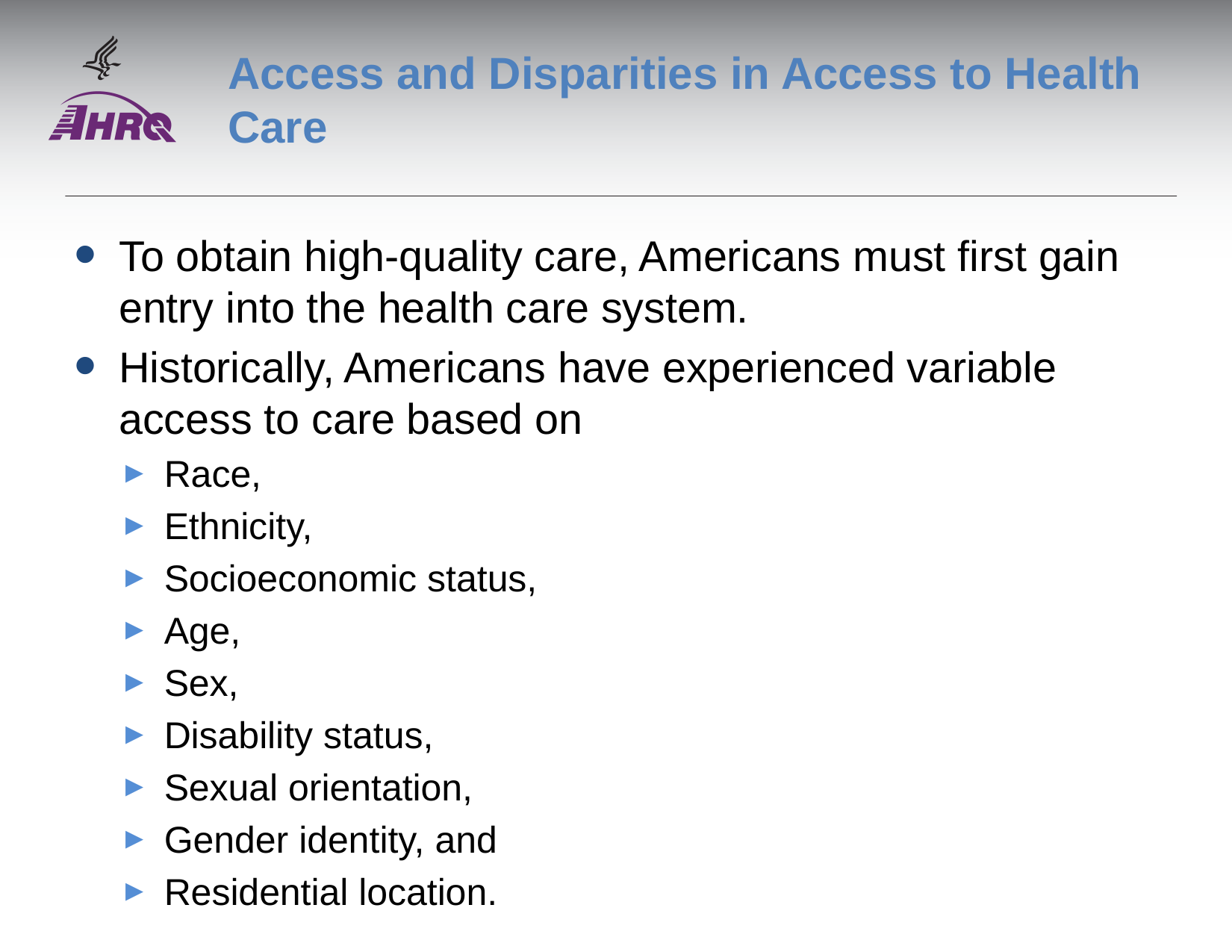

# Access and Disparities in Access to Health Care
To obtain high-quality care, Americans must first gain entry into the health care system.
Historically, Americans have experienced variable access to care based on
Race,
Ethnicity,
Socioeconomic status,
Age,
Sex,
Disability status,
Sexual orientation,
Gender identity, and
Residential location.